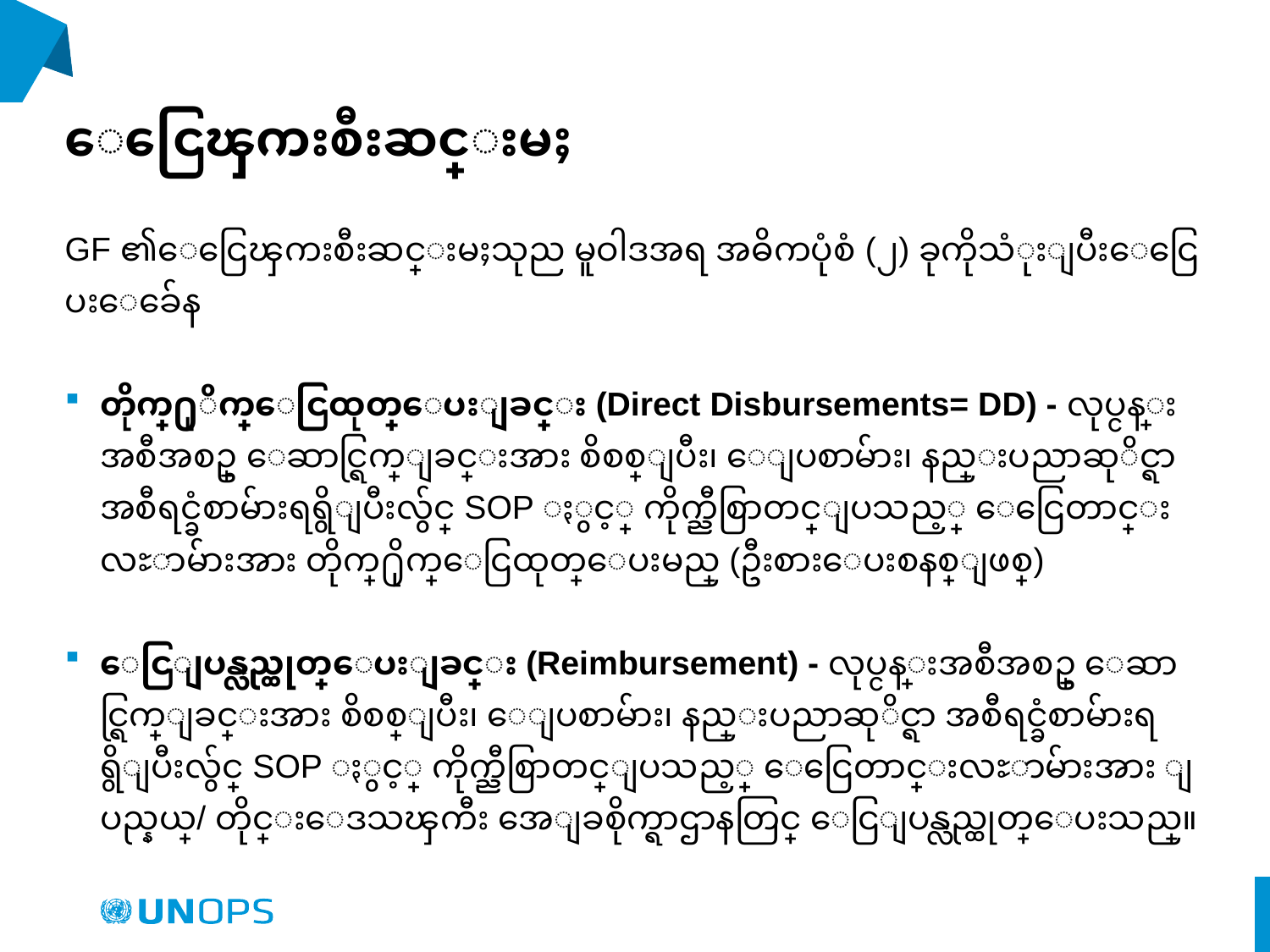

# ေငြေၾကးစီးဆင္းမႈ
GF ၏ေငြေၾကးစီးဆင္းမႈသုည မူဝါဒအရ အဓိကပံုစံ (၂) ခုကိုသံုးျပီးေငြေပးေခ်ေန

တိုက္႐ုိက္ေငြထုတ္ေပးျခင္း (Direct Disbursements= DD) - လုပ္ငန္းအစီအစဥ္ ေဆာင္ရြက္ျခင္းအား စိစစ္ျပီး၊ ေျပစာမ်ား၊ နည္းပညာဆုိင္ရာ အစီရင္ခံစာမ်ားရရွိျပီးလွ်င္ SOP ႏွင့္ ကိုက္ညီစြာတင္ျပသည့္ ေငြေတာင္း လႊာမ်ားအား တိုက္႐ိုက္ေငြထုတ္ေပးမည္ (ဦးစားေပးစနစ္ျဖစ္)

ေငြျပန္လည္ထုတ္ေပးျခင္း (Reimbursement) - လုပ္ငန္းအစီအစဥ္ ေဆာင္ရြက္ျခင္းအား စိစစ္ျပီး၊ ေျပစာမ်ား၊ နည္းပညာဆုိင္ရာ အစီရင္ခံစာမ်ားရရွိျပီးလွ်င္ SOP ႏွင့္ ကိုက္ညီစြာတင္ျပသည့္ ေငြေတာင္းလႊာမ်ားအား ျပည္နယ္/ တိုင္းေဒသၾကီး အေျခစိုက္ရာဌာနတြင္ ေငြျပန္လည္ထုတ္ေပးသည္။